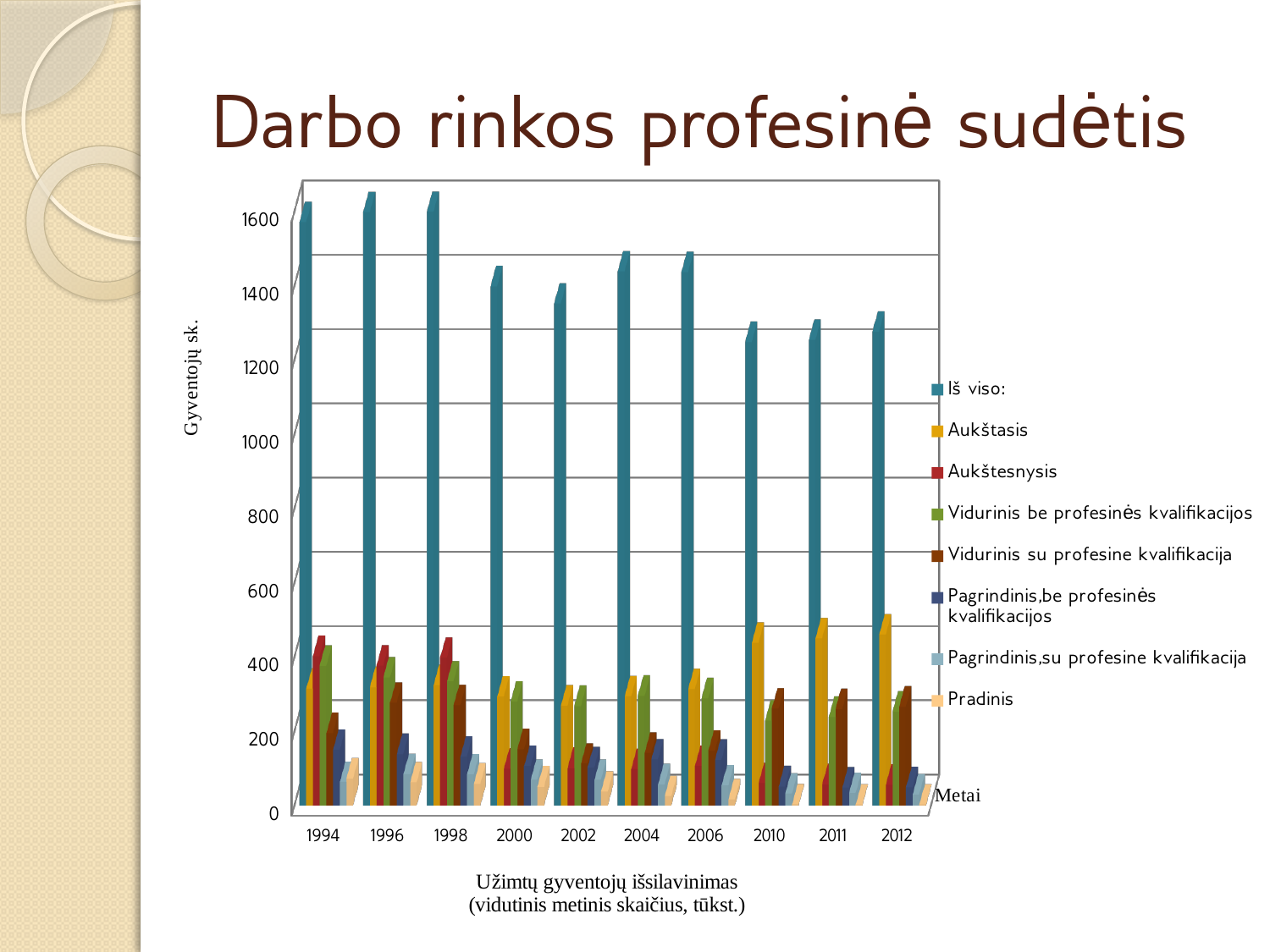

# Darbo rinkos profesinė sudėtis

[unsupported chart]